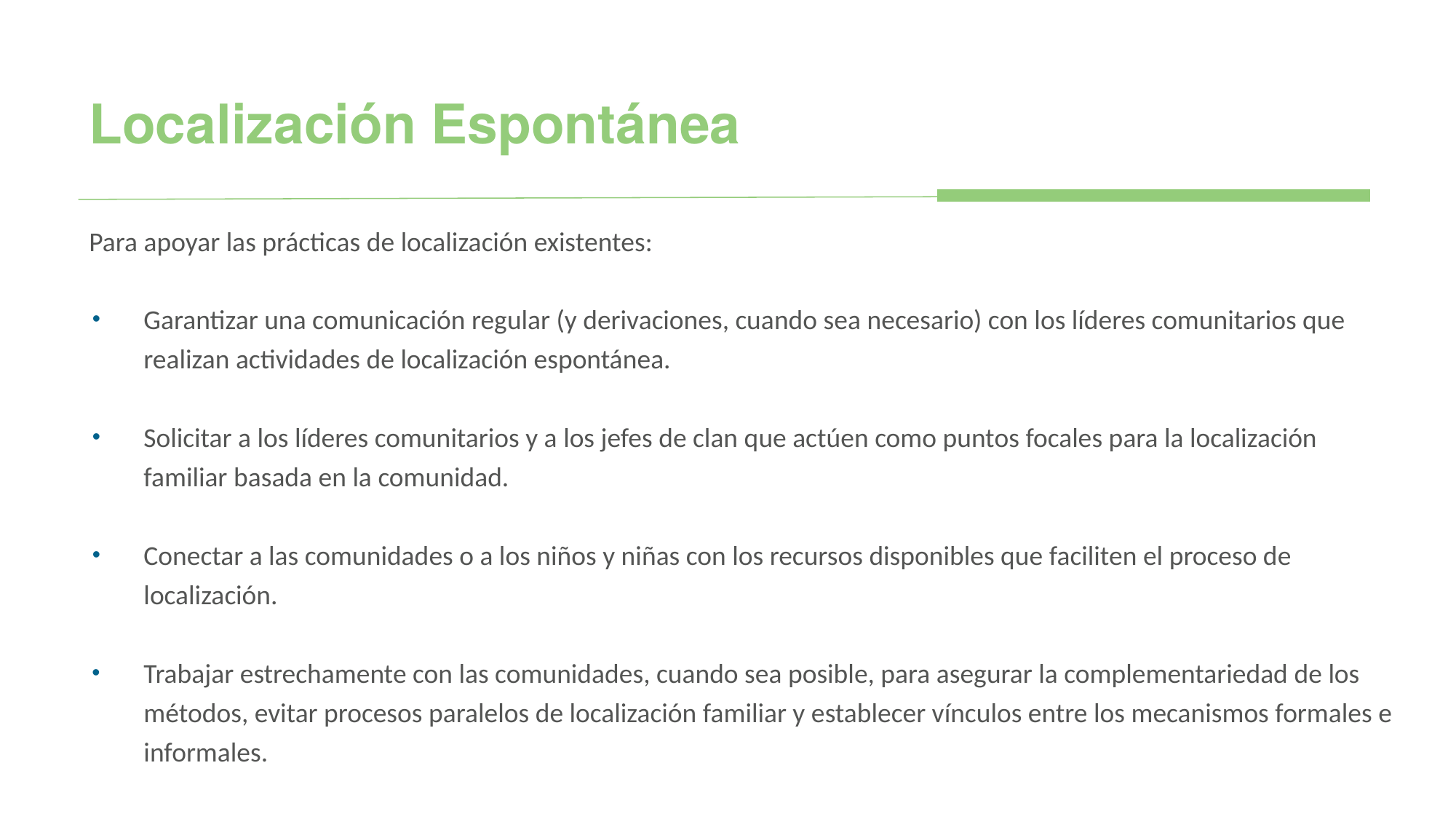

# Localización Espontánea
Para apoyar las prácticas de localización existentes:

Garantizar una comunicación regular (y derivaciones, cuando sea necesario) con los líderes comunitarios que realizan actividades de localización espontánea.
Solicitar a los líderes comunitarios y a los jefes de clan que actúen como puntos focales para la localización familiar basada en la comunidad.

Conectar a las comunidades o a los niños y niñas con los recursos disponibles que faciliten el proceso de localización.

Trabajar estrechamente con las comunidades, cuando sea posible, para asegurar la complementariedad de los métodos, evitar procesos paralelos de localización familiar y establecer vínculos entre los mecanismos formales e informales.